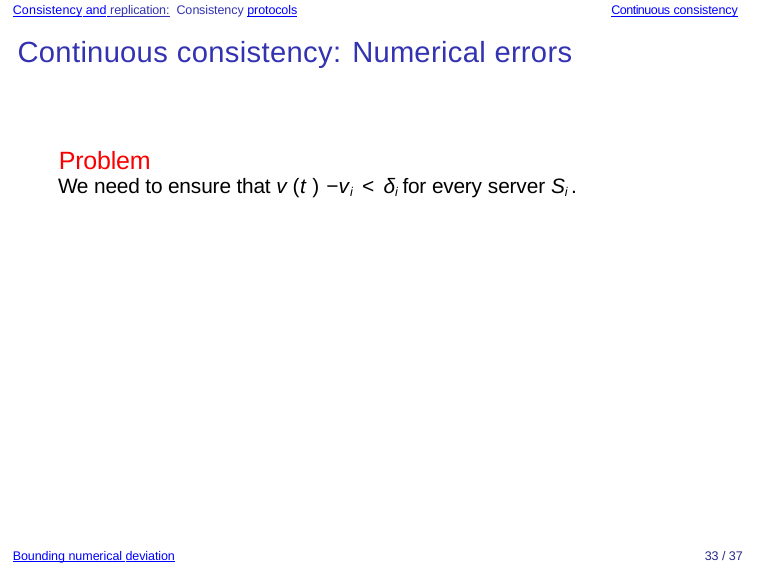

Consistency and replication: Consistency protocols
Continuous consistency
Continuous consistency: Numerical errors
Problem
We need to ensure that v (t ) −vi < δi for every server Si .
Bounding numerical deviation
33 / 37